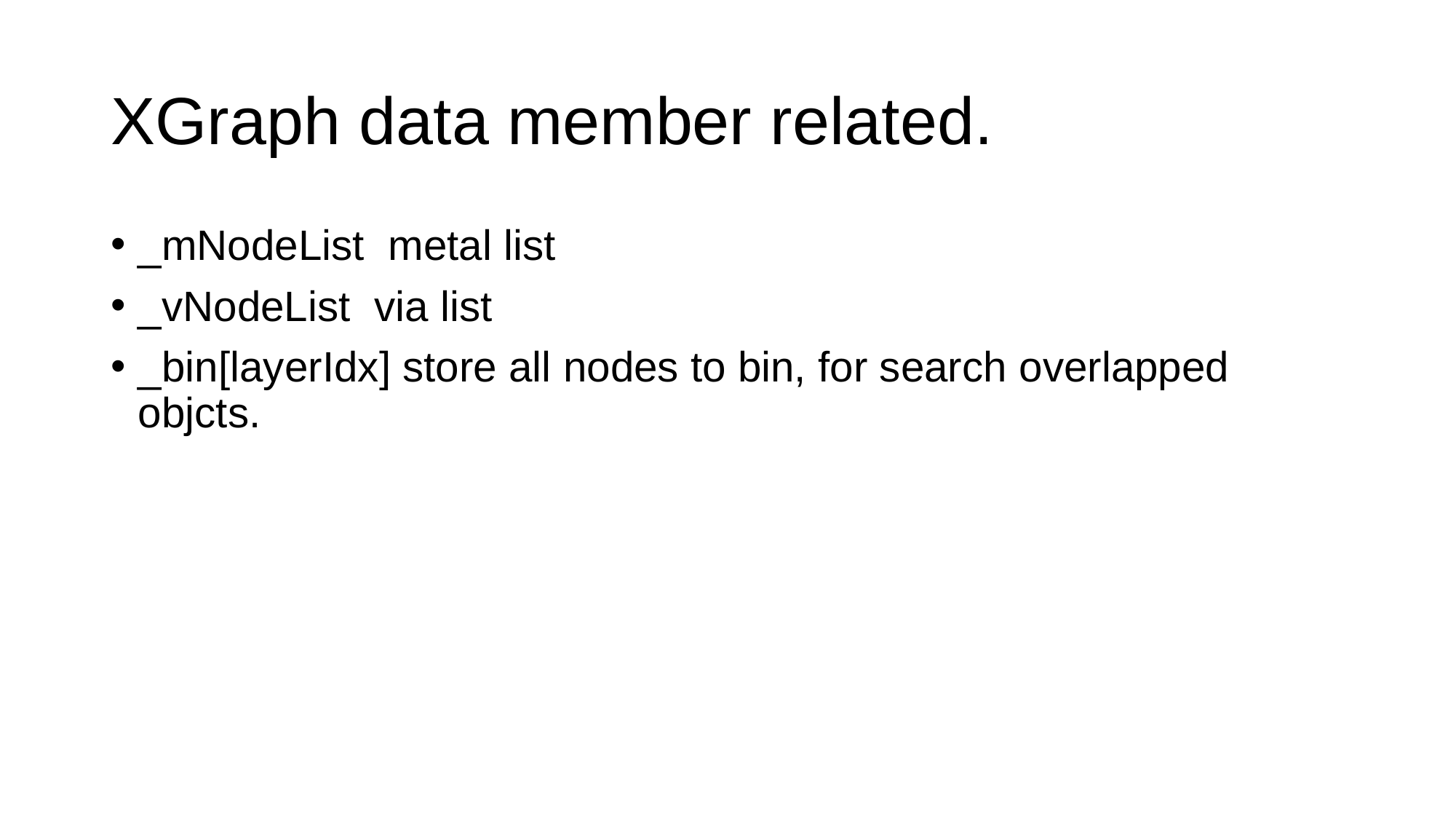

# XGraph data member related.
_mNodeList  metal list
_vNodeList  via list
_bin[layerIdx] store all nodes to bin, for search overlapped objcts.